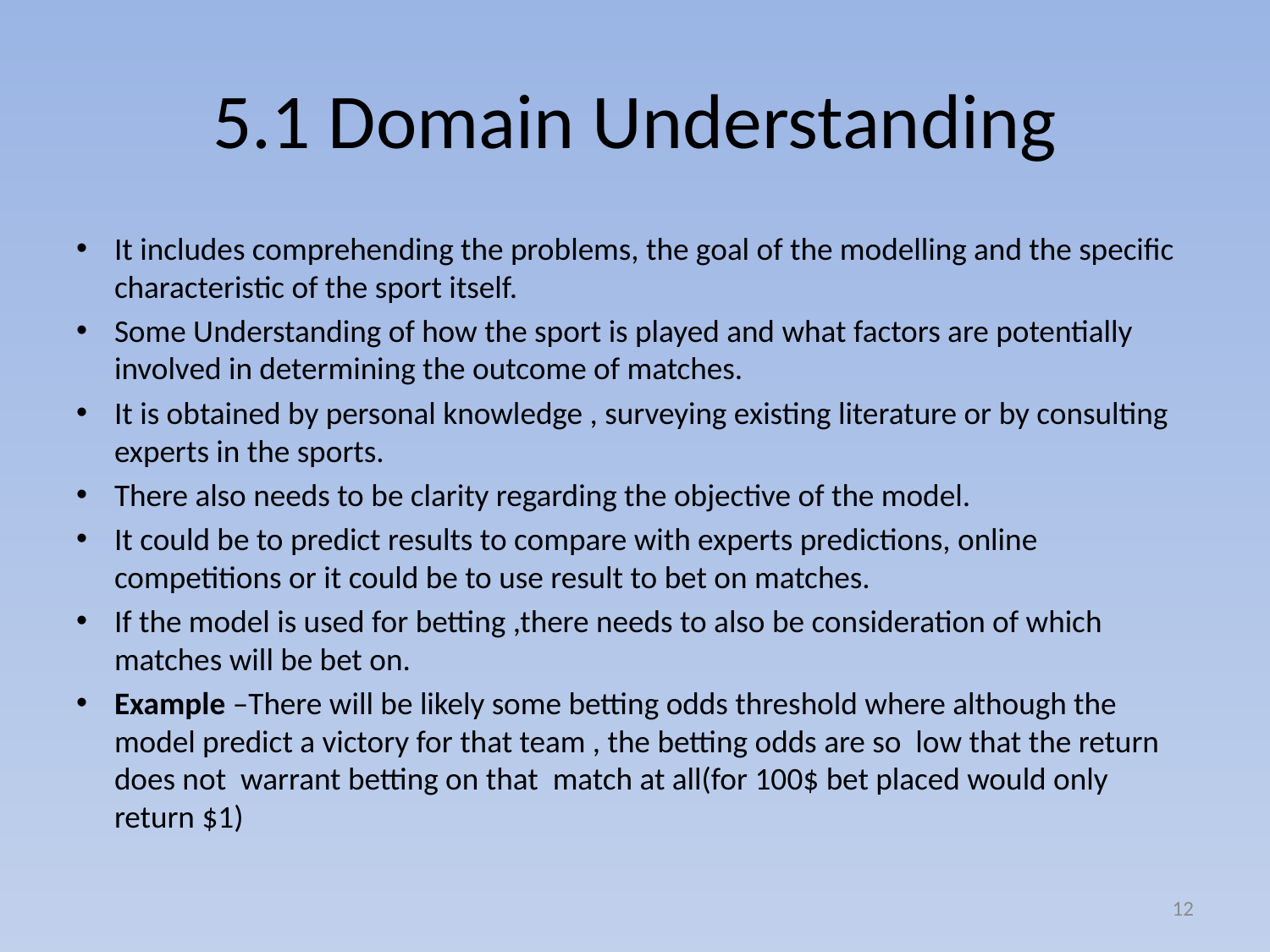

# 5.1 Domain Understanding
It includes comprehending the problems, the goal of the modelling and the specific characteristic of the sport itself.
Some Understanding of how the sport is played and what factors are potentially involved in determining the outcome of matches.
It is obtained by personal knowledge , surveying existing literature or by consulting experts in the sports.
There also needs to be clarity regarding the objective of the model.
It could be to predict results to compare with experts predictions, online competitions or it could be to use result to bet on matches.
If the model is used for betting ,there needs to also be consideration of which matches will be bet on.
Example –There will be likely some betting odds threshold where although the model predict a victory for that team , the betting odds are so  low that the return does not  warrant betting on that  match at all(for 100$ bet placed would only return $1)

12